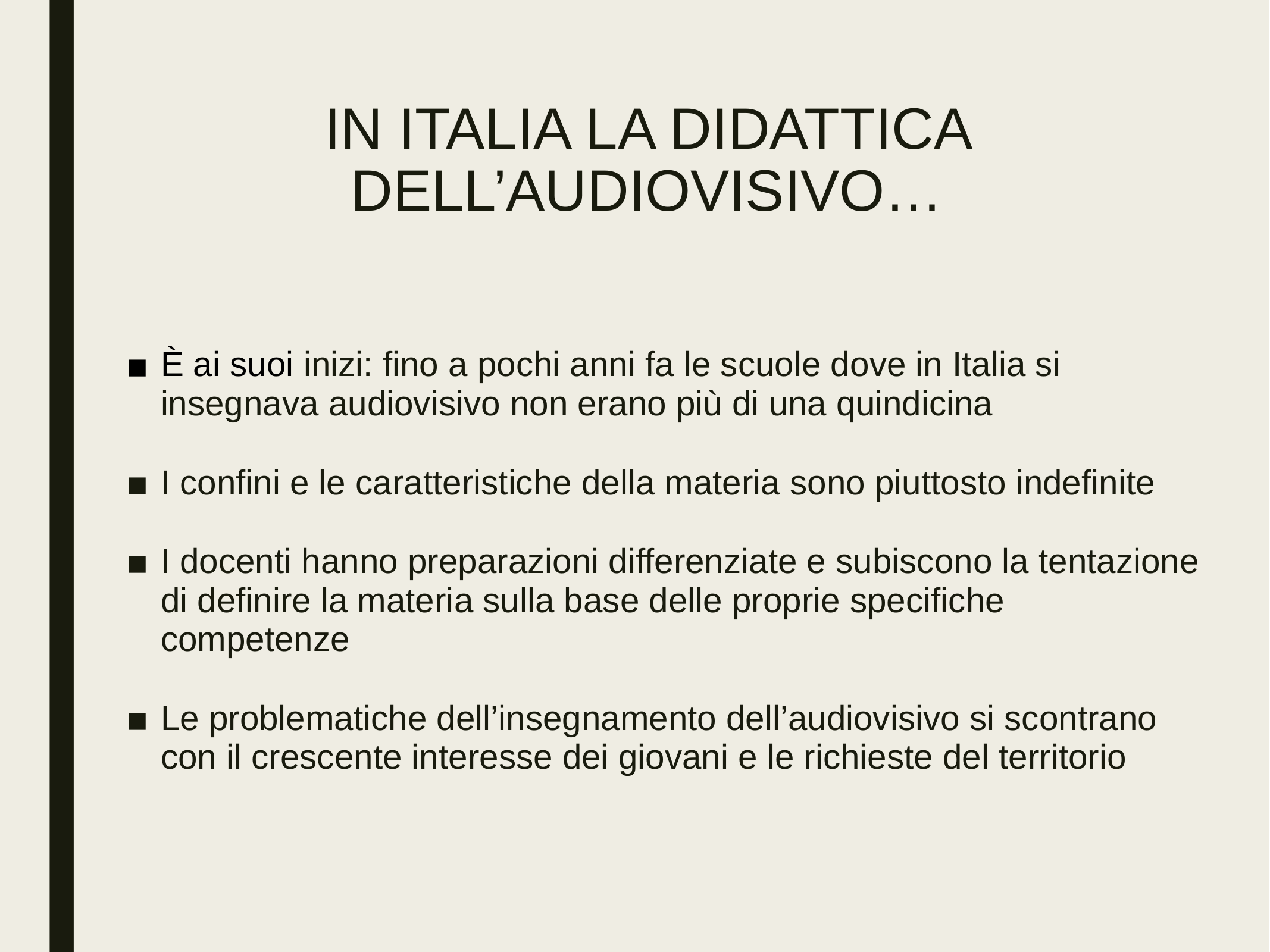

# IN ITALIA LA DIDATTICA DELL’AUDIOVISIVO…

È ai suoi inizi: fino a pochi anni fa le scuole dove in Italia si insegnava audiovisivo non erano più di una quindicina
I confini e le caratteristiche della materia sono piuttosto indefinite
I docenti hanno preparazioni differenziate e subiscono la tentazione di definire la materia sulla base delle proprie specifiche competenze
Le problematiche dell’insegnamento dell’audiovisivo si scontrano con il crescente interesse dei giovani e le richieste del territorio